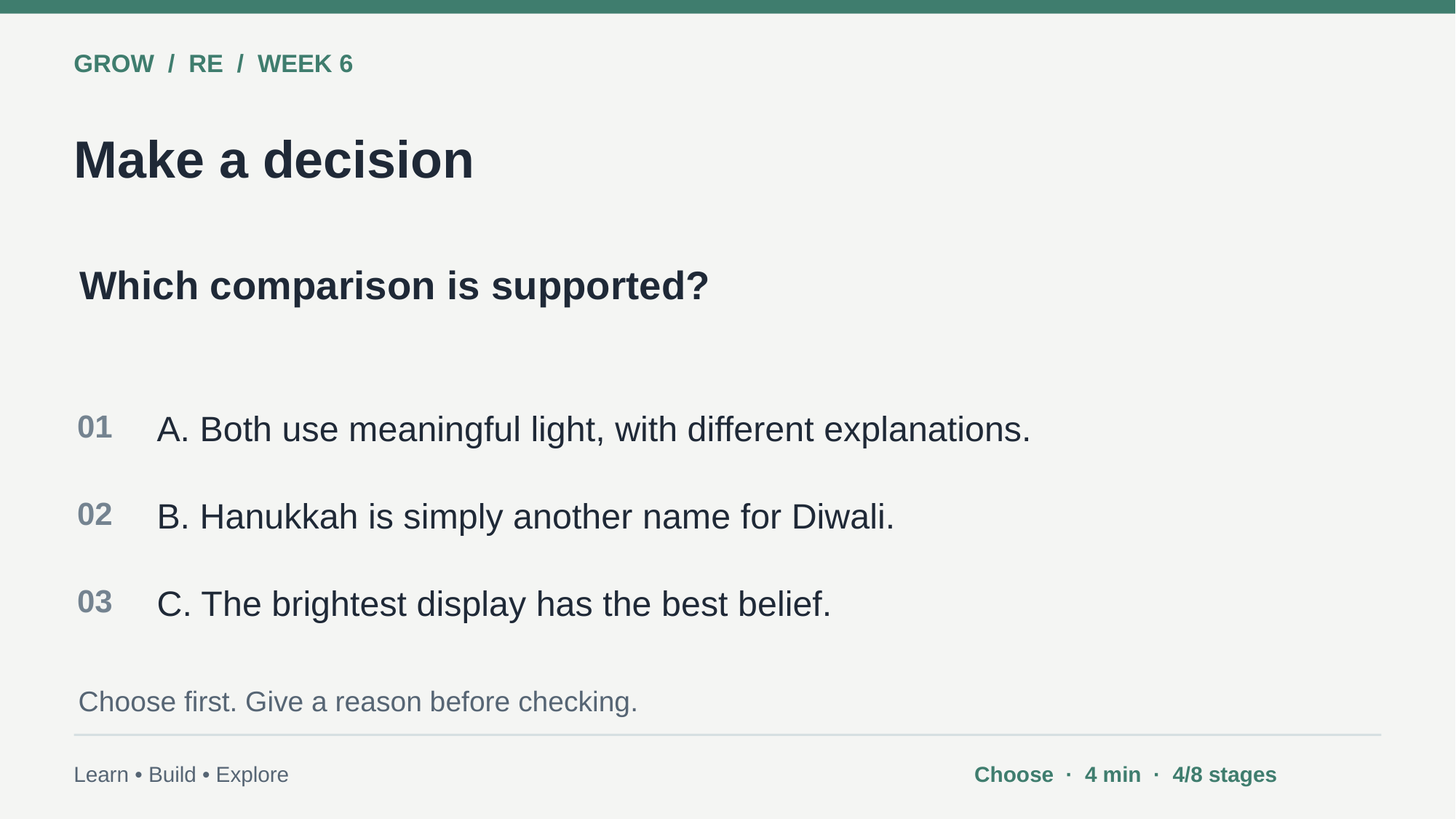

GROW  /  RE  /  WEEK 6
Make a decision
Which comparison is supported?
01
A. Both use meaningful light, with different explanations.
02
B. Hanukkah is simply another name for Diwali.
03
C. The brightest display has the best belief.
Choose first. Give a reason before checking.

Learn • Build • Explore
Choose  ·  4 min  ·  4/8 stages